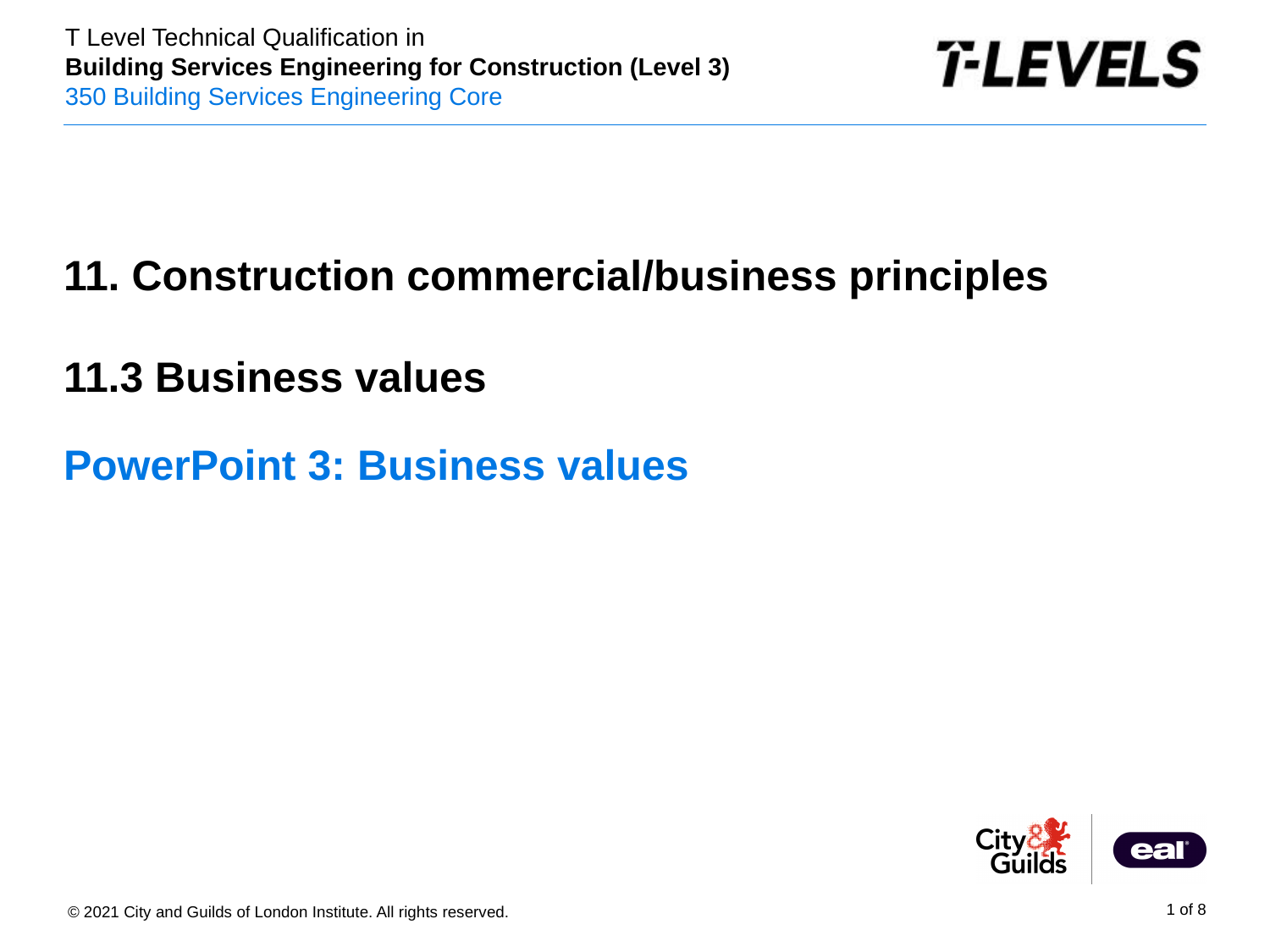

11. Construction commercial/business principles

11.3 Business values

# PowerPoint 3: Business values